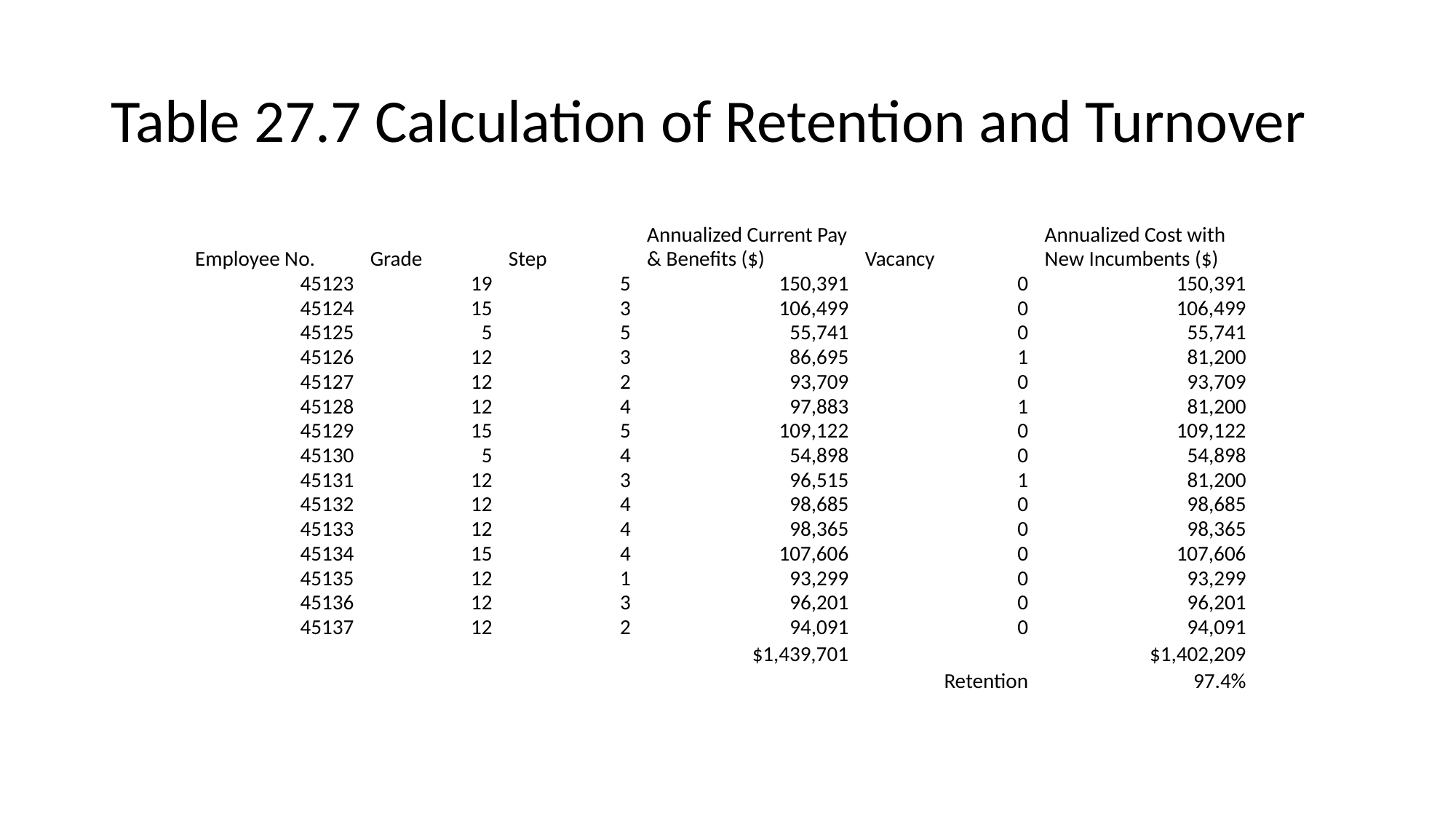

# Table 27.7 Calculation of Retention and Turnover
| Employee No. | Grade | Step | Annualized Current Pay & Benefits ($) | Vacancy | Annualized Cost with New Incumbents ($) |
| --- | --- | --- | --- | --- | --- |
| 45123 | 19 | 5 | 150,391 | 0 | 150,391 |
| 45124 | 15 | 3 | 106,499 | 0 | 106,499 |
| 45125 | 5 | 5 | 55,741 | 0 | 55,741 |
| 45126 | 12 | 3 | 86,695 | 1 | 81,200 |
| 45127 | 12 | 2 | 93,709 | 0 | 93,709 |
| 45128 | 12 | 4 | 97,883 | 1 | 81,200 |
| 45129 | 15 | 5 | 109,122 | 0 | 109,122 |
| 45130 | 5 | 4 | 54,898 | 0 | 54,898 |
| 45131 | 12 | 3 | 96,515 | 1 | 81,200 |
| 45132 | 12 | 4 | 98,685 | 0 | 98,685 |
| 45133 | 12 | 4 | 98,365 | 0 | 98,365 |
| 45134 | 15 | 4 | 107,606 | 0 | 107,606 |
| 45135 | 12 | 1 | 93,299 | 0 | 93,299 |
| 45136 | 12 | 3 | 96,201 | 0 | 96,201 |
| 45137 | 12 | 2 | 94,091 | 0 | 94,091 |
|  |  |  | $1,439,701 |  | $1,402,209 |
|  |  |  |  | Retention | 97.4% |